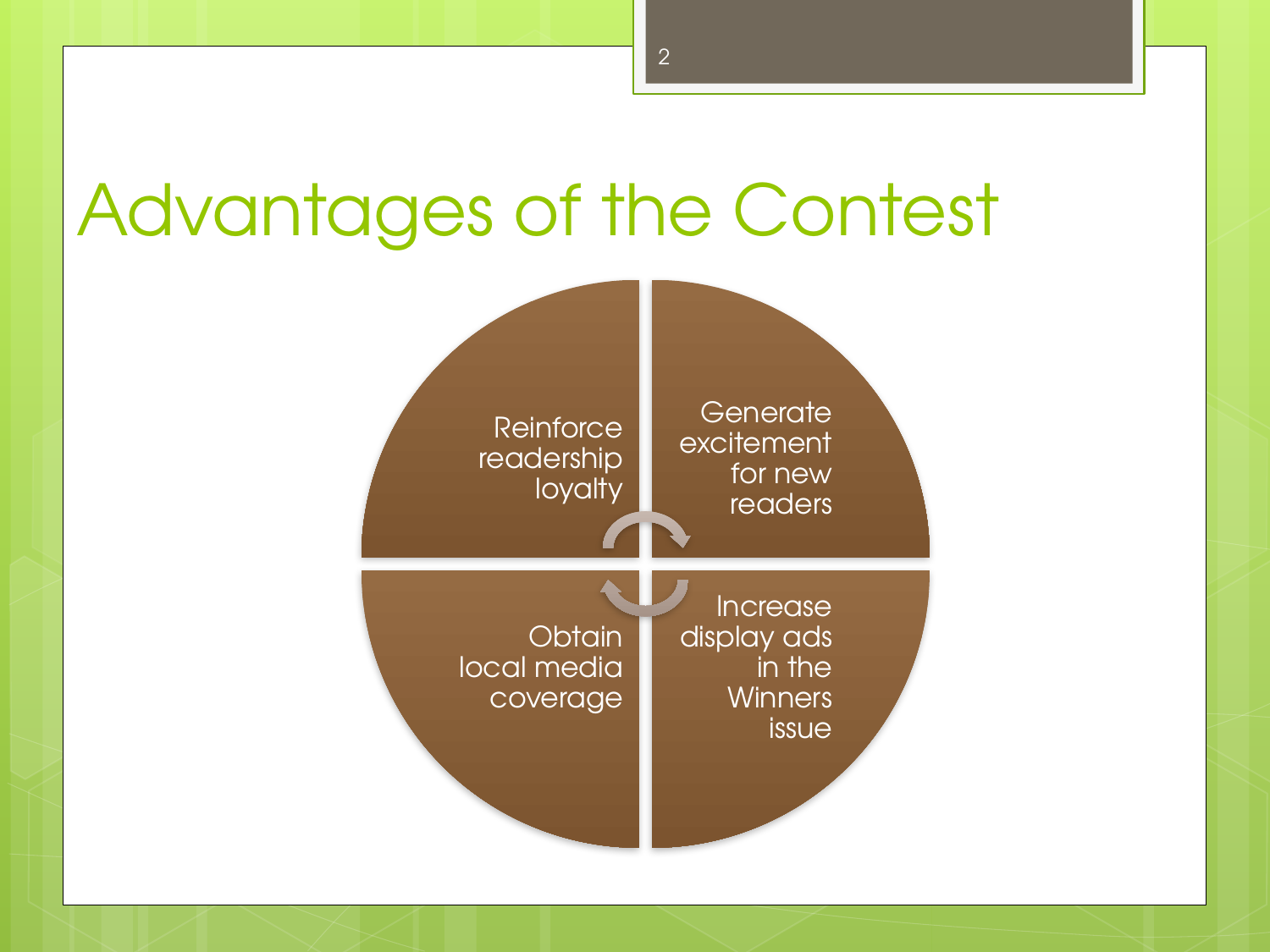

2
# Advantages of the Contest
Reinforce readership loyalty
Generate excitement for new readers
Increase display ads in the Winners issue
Obtain local media coverage